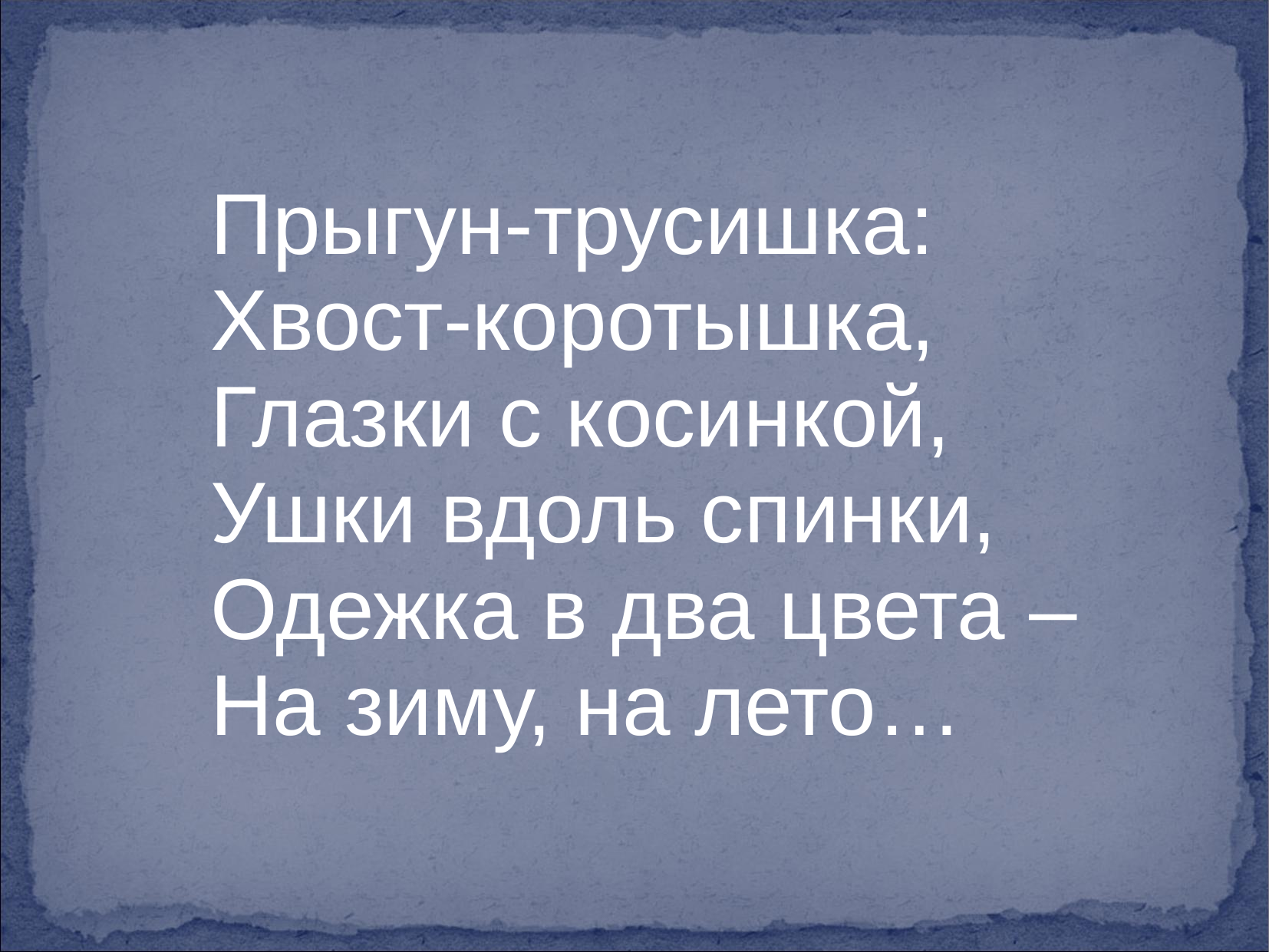

Прыгун-трусишка:
Хвост-коротышка,
Глазки с косинкой,
Ушки вдоль спинки,
Одежка в два цвета –
На зиму, на лето…